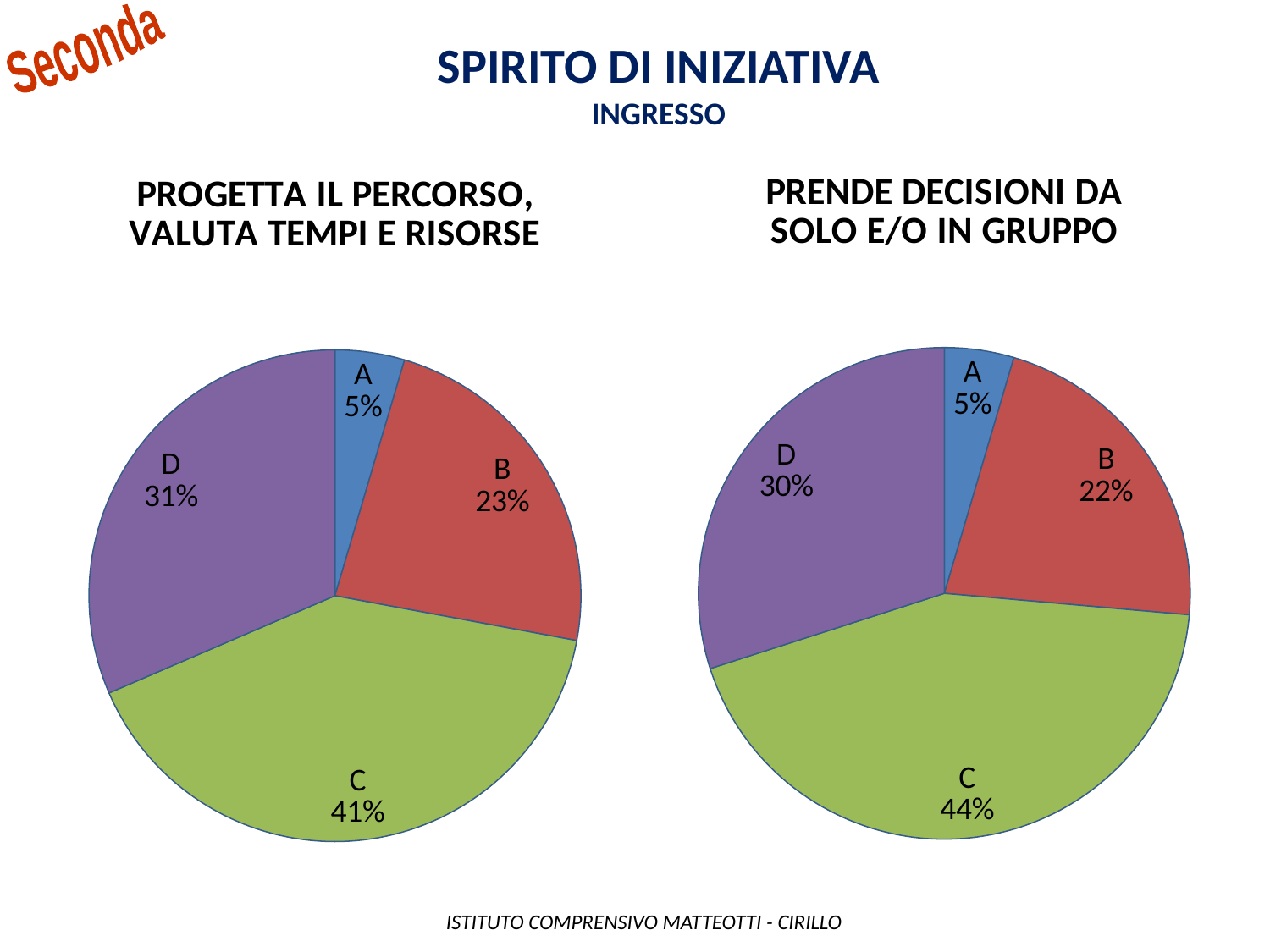

Seconda
Spirito di iniziativa
INGRESSO

### Chart: PRENDE DECISIONI DA SOLO E/O IN GRUPPO

| Category |  |
|---|---|
| A | 9.0 |
| B | 43.0 |
| C | 86.0 |
| D | 59.0 |

### Chart: PROGETTA IL PERCORSO, VALUTA TEMPI E RISORSE

| Category |  |
|---|---|
| A | 9.0 |
| B | 46.0 |
| C | 80.0 |
| D | 62.0 |
 ISTITUTO COMPRENSIVO MATTEOTTI - CIRILLO